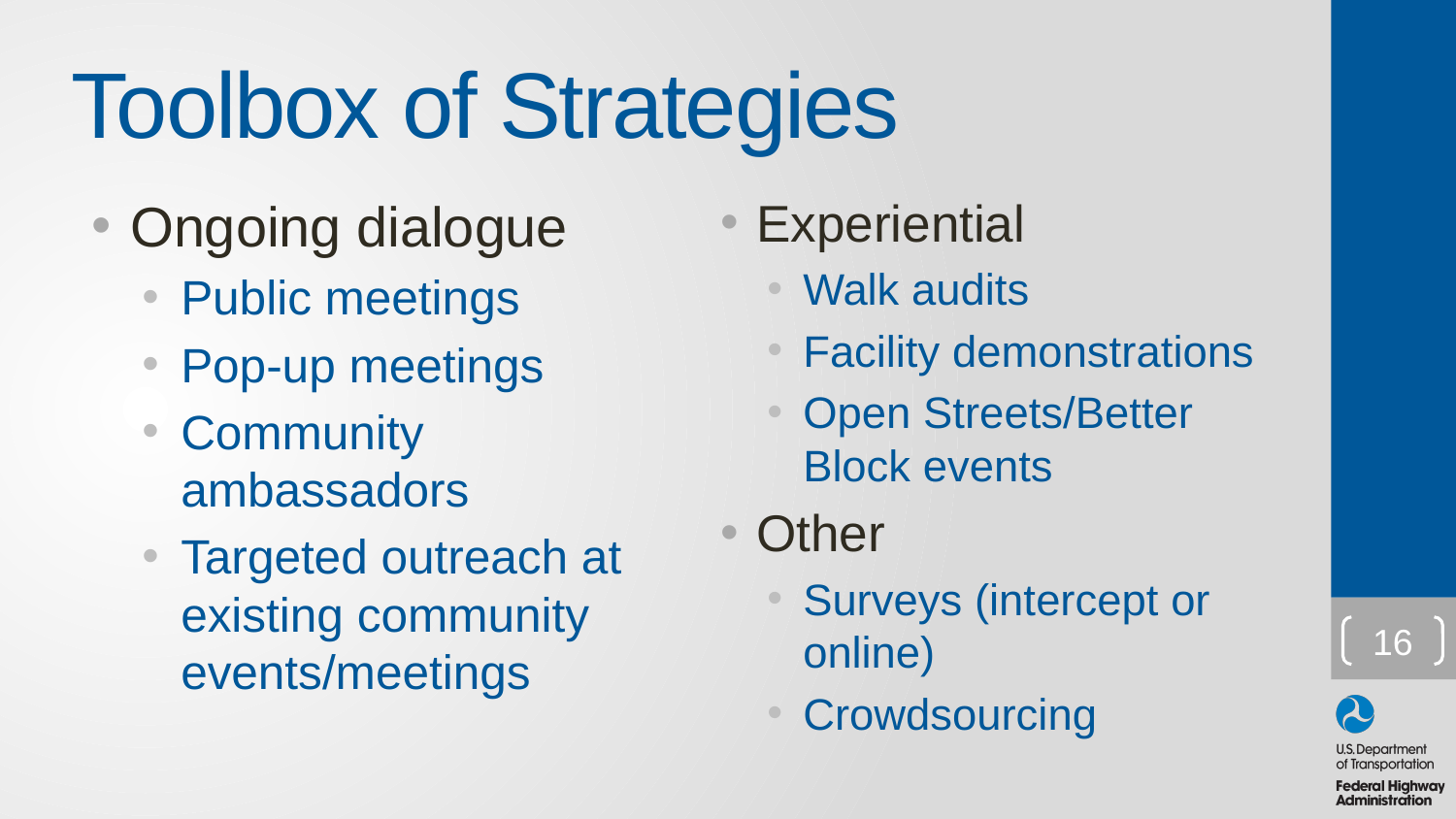

# Toolbox of Strategies
Ongoing dialogue
Public meetings
Pop-up meetings
Community ambassadors
Targeted outreach at existing community events/meetings
Experiential
Walk audits
Facility demonstrations
Open Streets/Better Block events
Other
Surveys (intercept or online)
Crowdsourcing
16